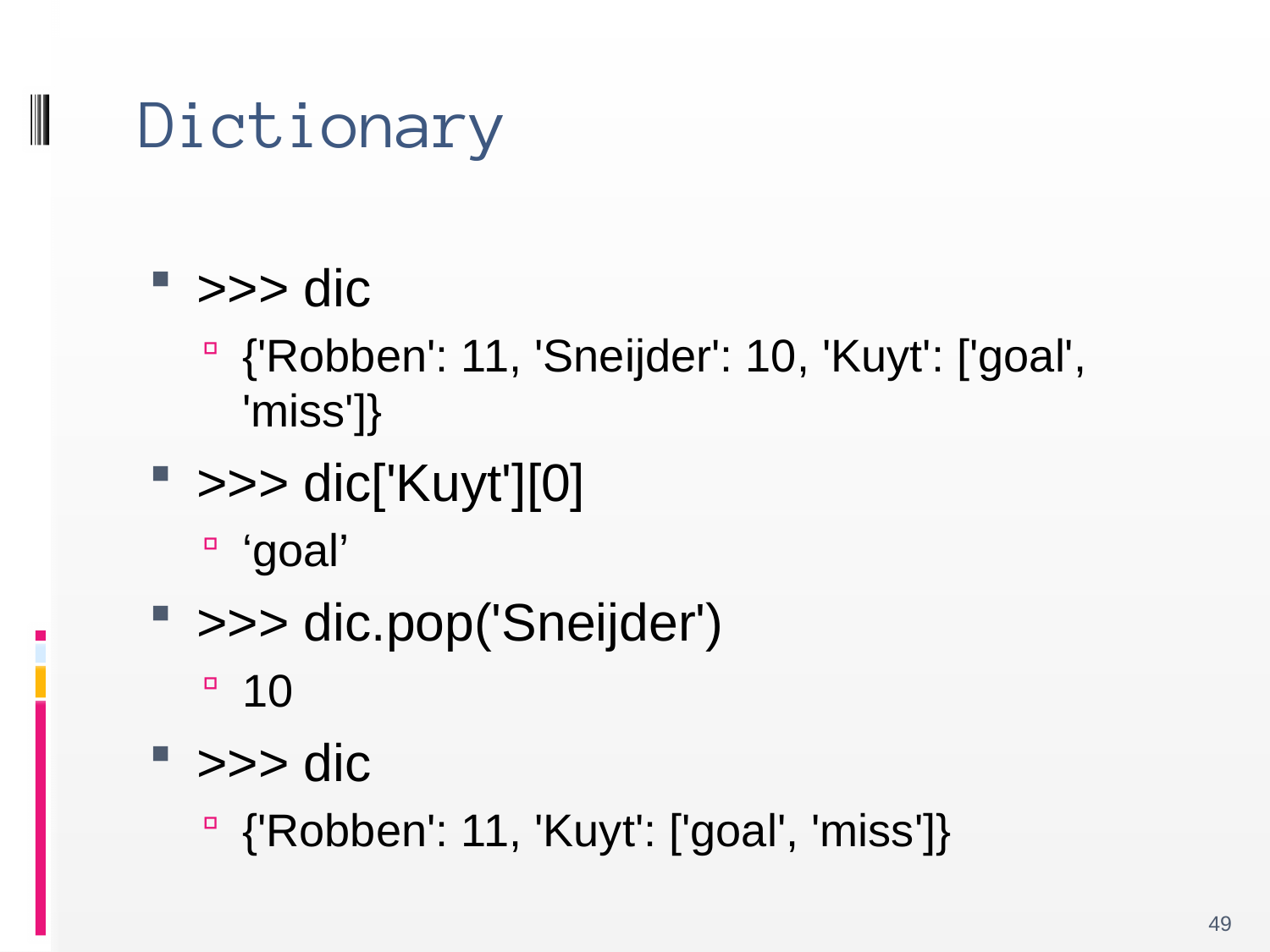

# Dictionary
>>> dic
{'Robben': 11, 'Sneijder': 10, 'Kuyt': ['goal', 'miss']}
>>> dic['Kuyt'][0]
‘goal’
>>> dic.pop('Sneijder')
10
>>> dic
{'Robben': 11, 'Kuyt': ['goal', 'miss']}
49